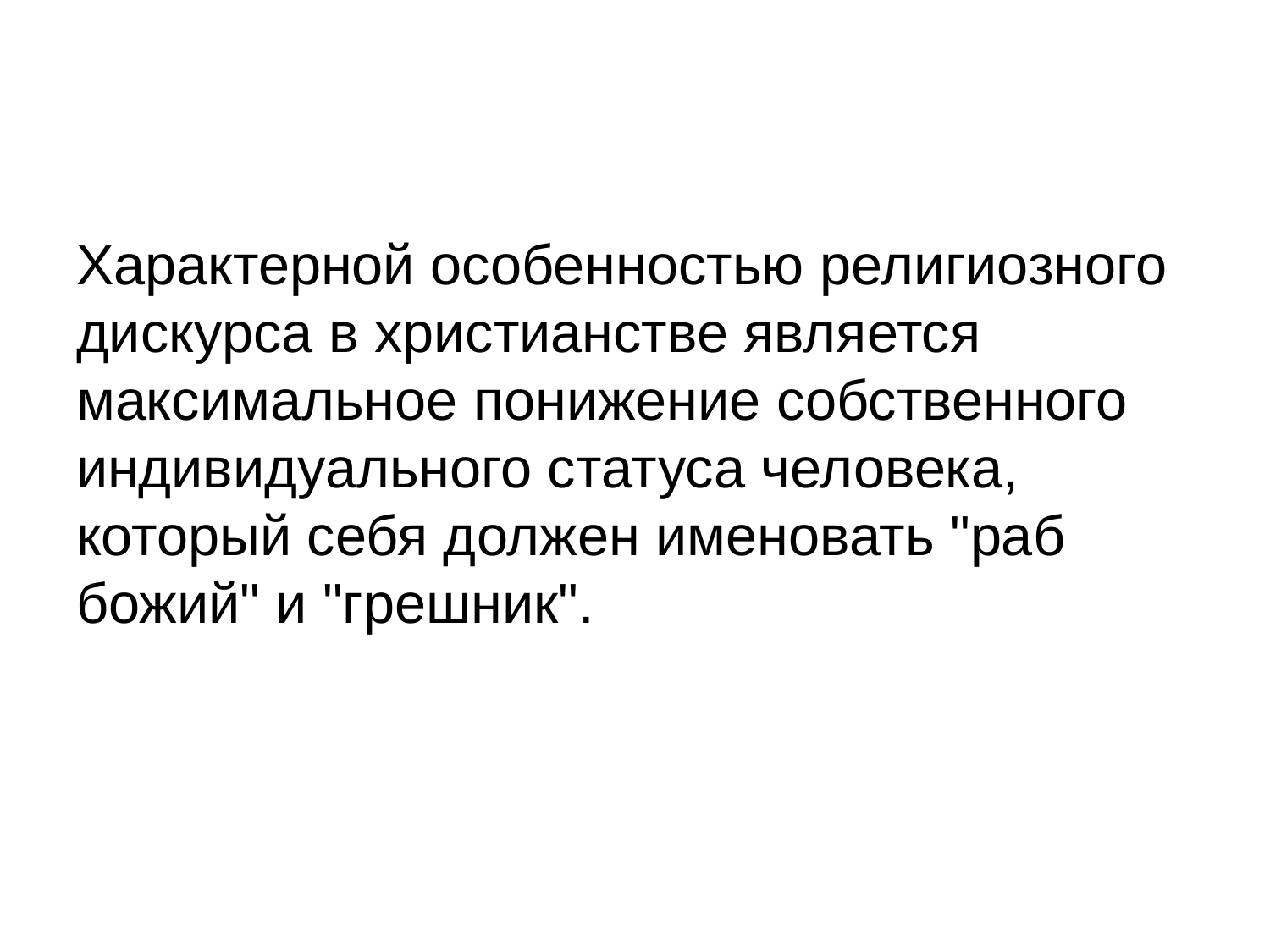

#
Характерной особенностью религиозного дискурса в христианстве является максимальное понижение собственного индивидуального статуса человека, который себя должен именовать "раб божий" и "грешник".